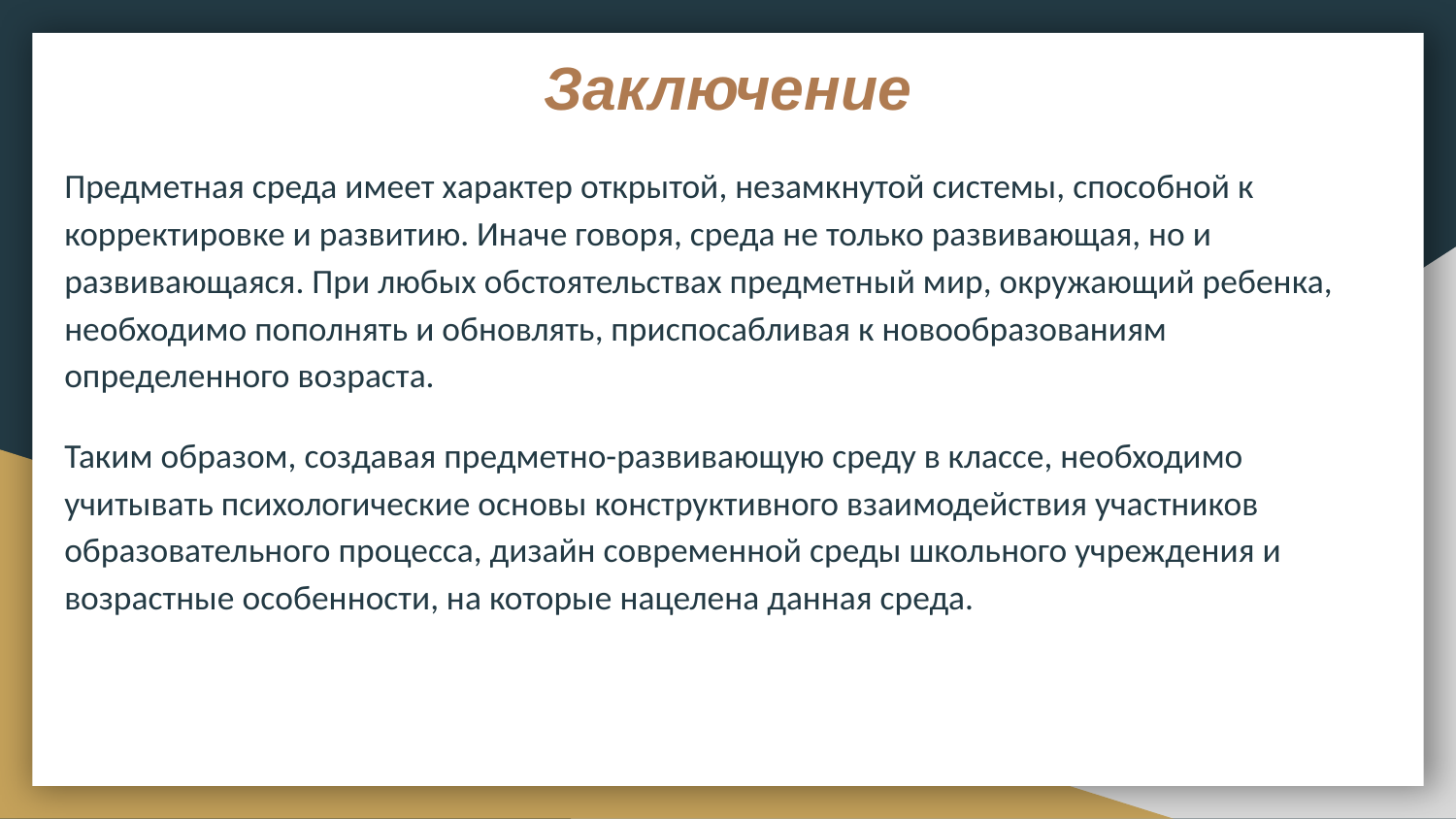

# Заключение
Предметная среда имеет характер открытой, незамкнутой системы, способной к корректировке и развитию. Иначе говоря, среда не только развивающая, но и развивающаяся. При любых обстоятельствах предметный мир, окружающий ребенка, необходимо пополнять и обновлять, приспосабливая к новообразованиям определенного возраста.
Таким образом, создавая предметно-развивающую среду в классе, необходимо учитывать психологические основы конструктивного взаимодействия участников образовательного процесса, дизайн современной среды школьного учреждения и возрастные особенности, на которые нацелена данная среда.